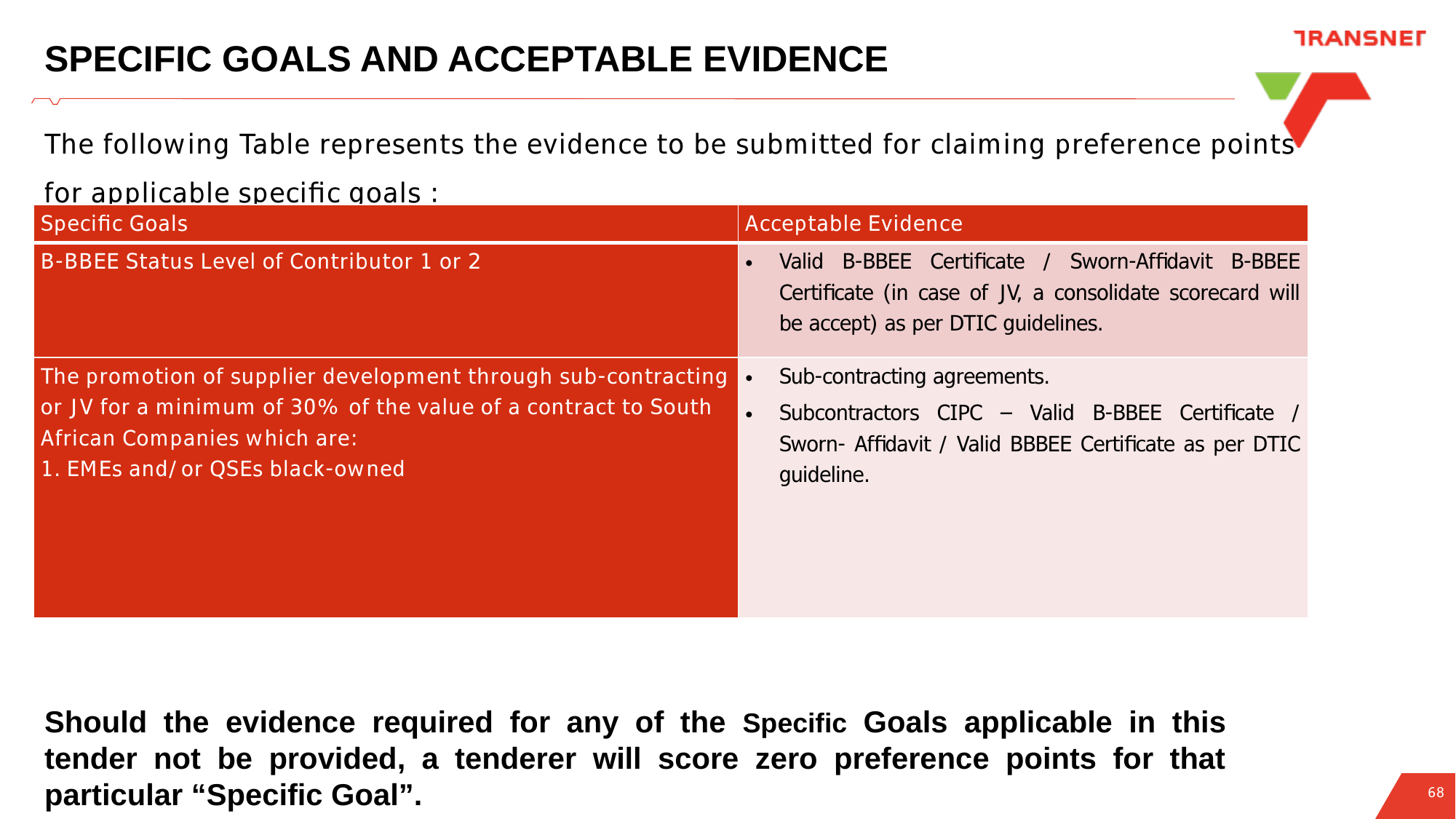

# SPECIFIC GOALS AND ACCEPTABLE EVIDENCE
The following Table represents the evidence to be submitted for claiming preference points for applicable specific goals :

| Specific Goals | Acceptable Evidence |
| --- | --- |
| B-BBEE Status Level of Contributor 1 or 2 | Valid B-BBEE Certificate / Sworn-Affidavit B-BBEE Certificate (in case of JV, a consolidate scorecard will be accept) as per DTIC guidelines. |
| The promotion of supplier development through sub-contracting or JV for a minimum of 30% of the value of a contract to South African Companies which are: 1. EMEs and/or QSEs black-owned | Sub-contracting agreements. Subcontractors CIPC – Valid B-BBEE Certificate / Sworn- Affidavit / Valid BBBEE Certificate as per DTIC guideline. |
Should the evidence required for any of the Specific Goals applicable in this tender not be provided, a tenderer will score zero preference points for that particular “Specific Goal”.